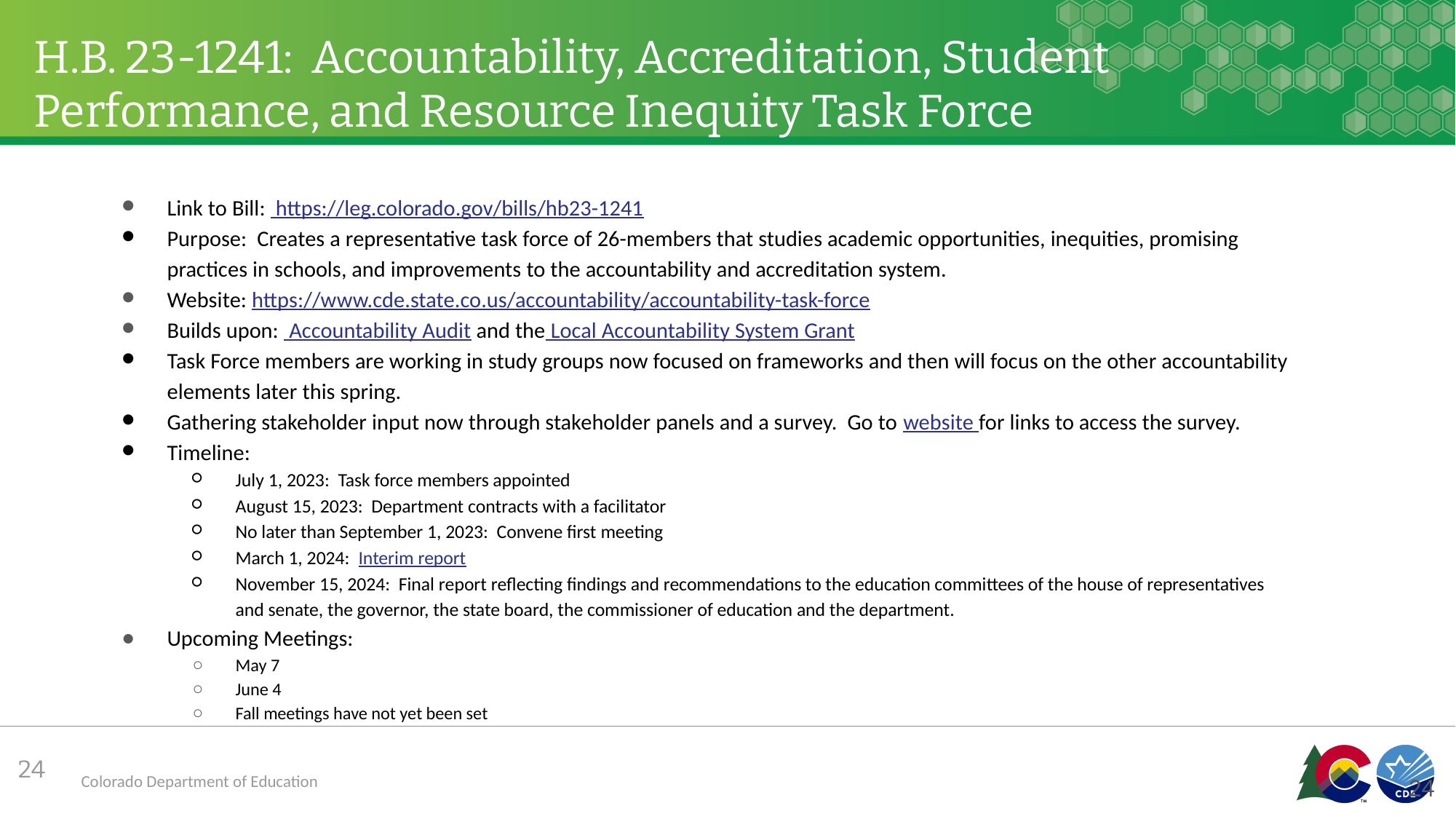

# H.B. 23-1241:  Accountability, Accreditation, Student Performance, and Resource Inequity Task Force
Link to Bill:  https://leg.colorado.gov/bills/hb23-1241
Purpose:  Creates a representative task force of 26-members that studies academic opportunities, inequities, promising practices in schools, and improvements to the accountability and accreditation system.
Website: https://www.cde.state.co.us/accountability/accountability-task-force
Builds upon:  Accountability Audit and the Local Accountability System Grant
Task Force members are working in study groups now focused on frameworks and then will focus on the other accountability elements later this spring.
Gathering stakeholder input now through stakeholder panels and a survey.  Go to website for links to access the survey.
Timeline:
July 1, 2023:  Task force members appointed
August 15, 2023:  Department contracts with a facilitator
No later than September 1, 2023:  Convene first meeting
March 1, 2024:  Interim report
November 15, 2024:  Final report reflecting findings and recommendations to the education committees of the house of representatives and senate, the governor, the state board, the commissioner of education and the department.
Upcoming Meetings:
May 7
June 4
Fall meetings have not yet been set
24
24